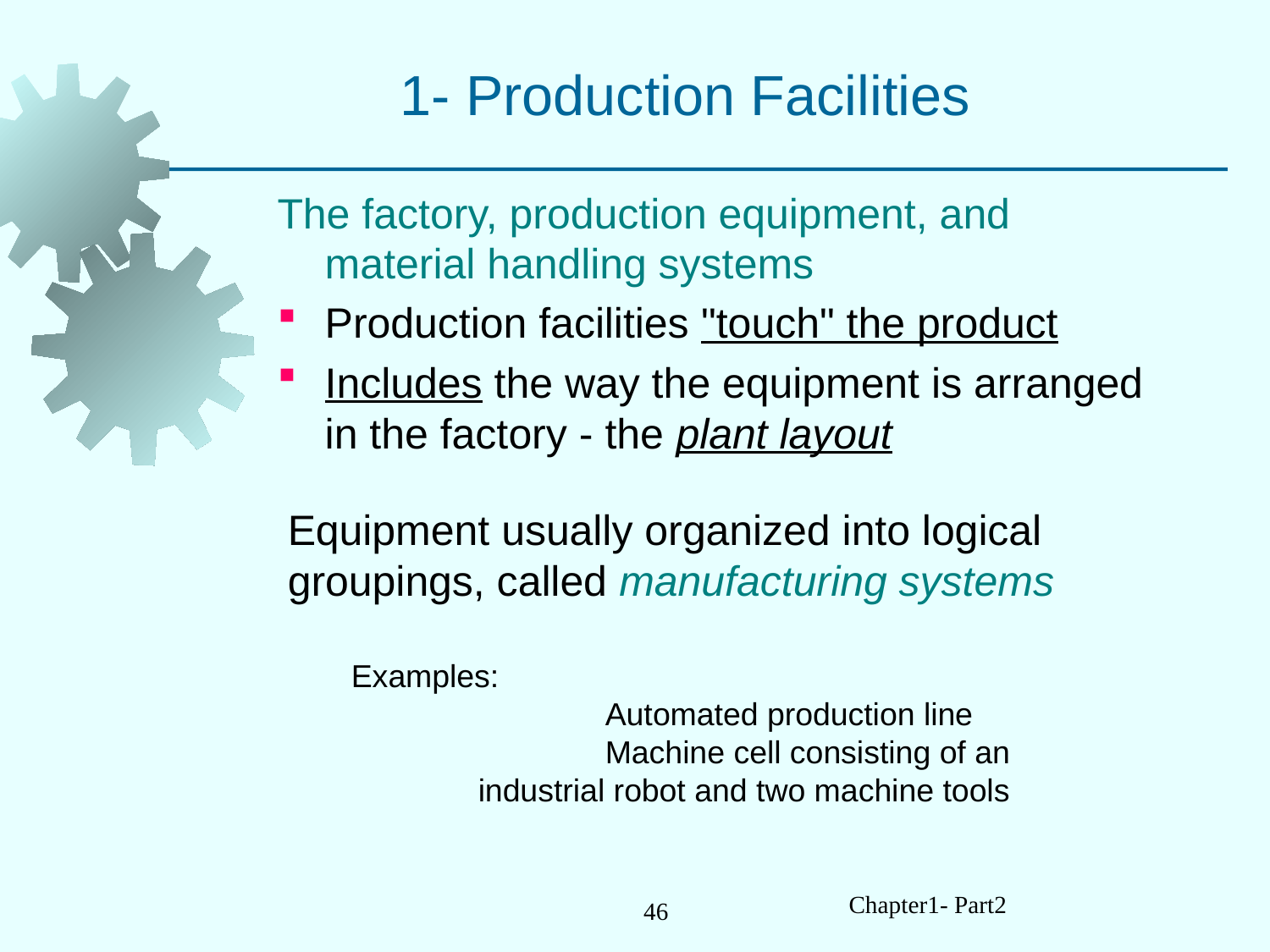

# 1- Production Facilities
The factory, production equipment, and material handling systems
Production facilities "touch" the product
Includes the way the equipment is arranged in the factory ‑ the plant layout
Equipment usually organized into logical groupings, called manufacturing systems

Examples:
	Automated production line
	Machine cell consisting of an industrial robot and two machine tools

Chapter1- Part2
46